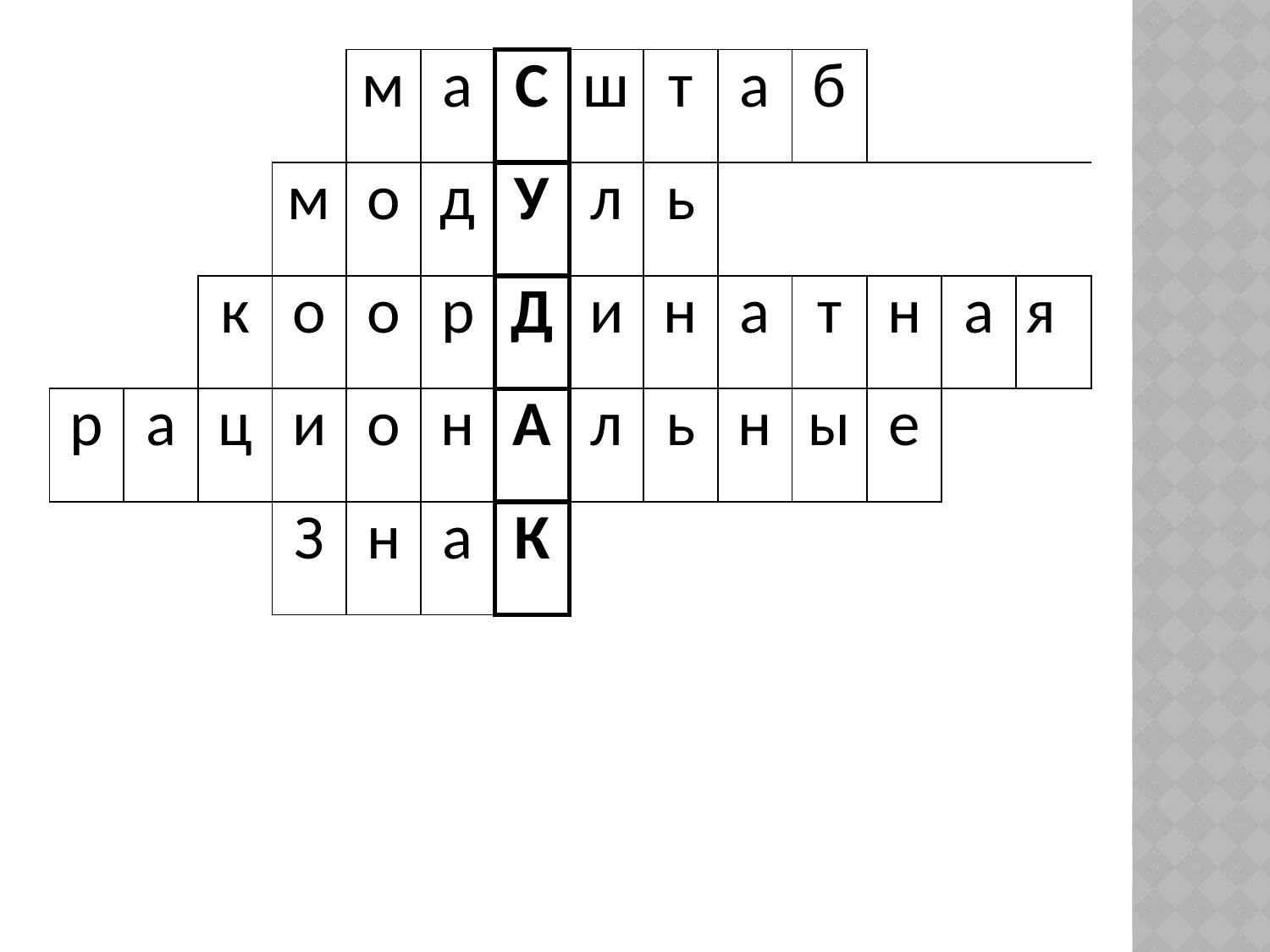

|  |  |  |  | м | а | С | ш | т | а | б |  |  |  |
| --- | --- | --- | --- | --- | --- | --- | --- | --- | --- | --- | --- | --- | --- |
|  |  |  | м | о | д | У | л | ь |  |  |  |  |  |
|  |  | к | о | о | р | Д | и | н | а | т | н | а | я |
| р | а | ц | и | о | н | А | л | ь | н | ы | е |  |  |
|  |  |  | З | н | а | К |  |  |  |  |  |  |  |